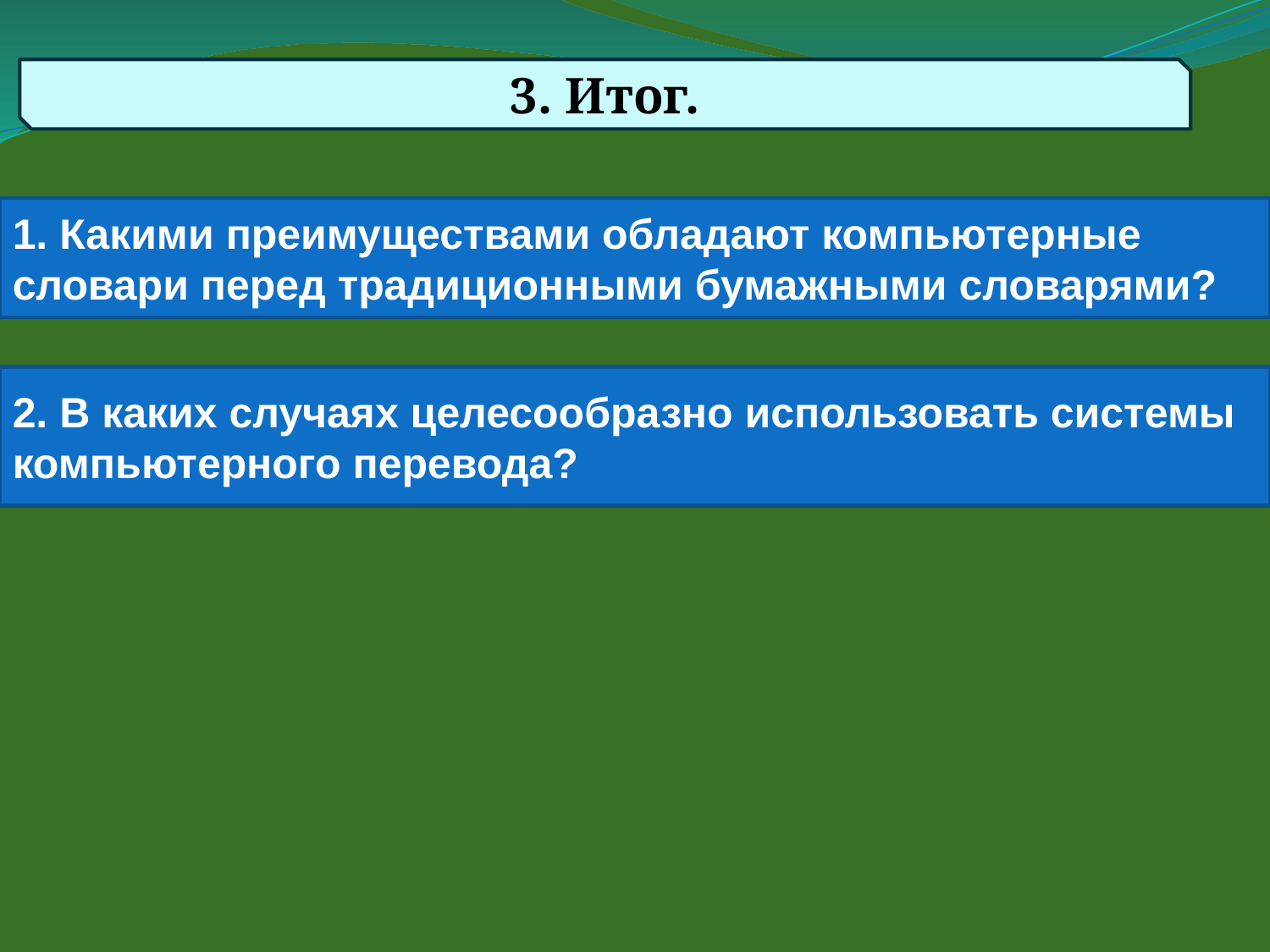

3. Итог.
1. Какими преимуществами обладают компьютерные словари перед традиционными бумажными словарями?
2. В каких случаях целесообразно использовать системы компьютерного перевода?